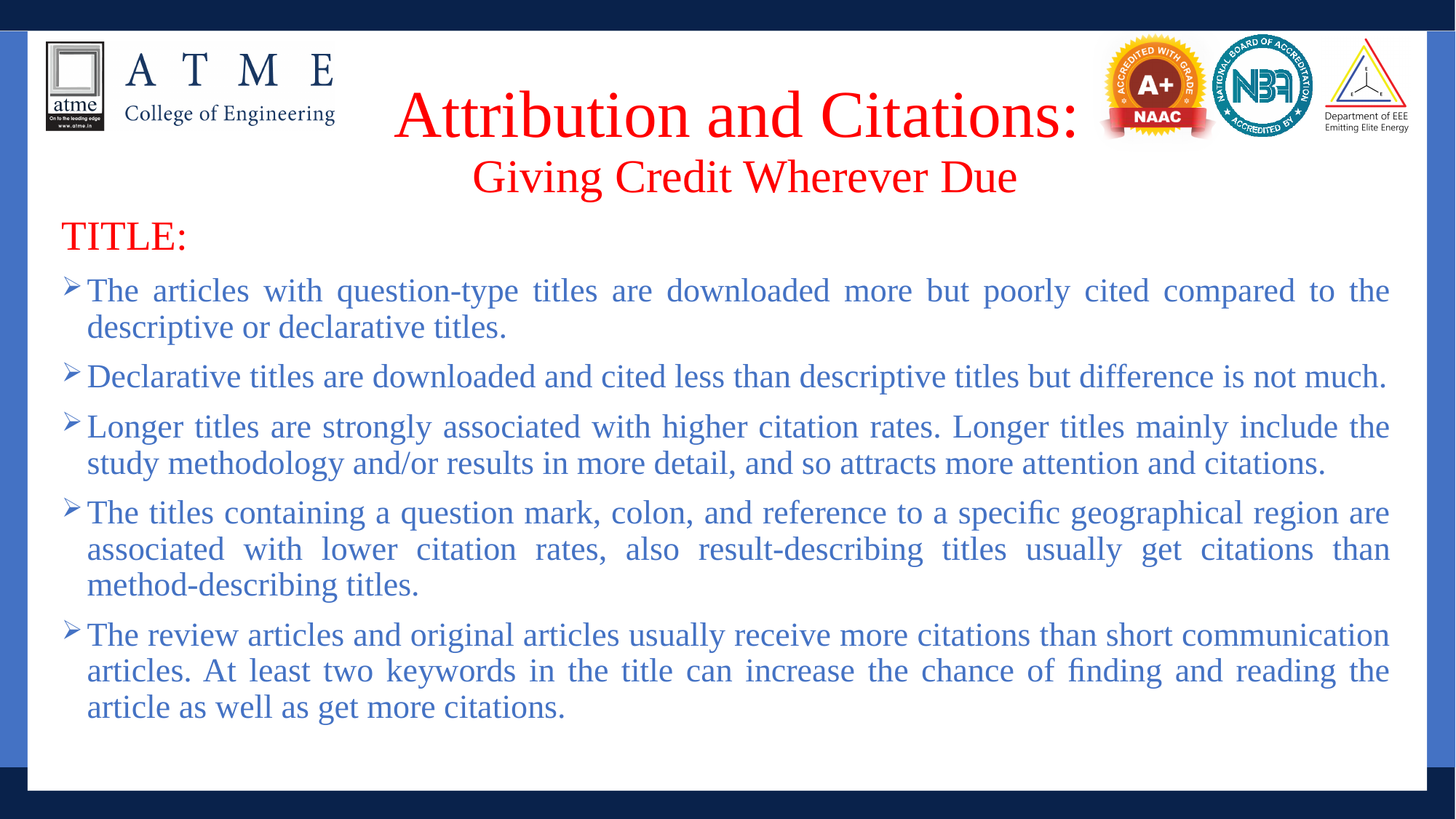

# Attribution and Citations: Giving Credit Wherever Due
TITLE:
The articles with question-type titles are downloaded more but poorly cited compared to the descriptive or declarative titles.
Declarative titles are downloaded and cited less than descriptive titles but difference is not much.
Longer titles are strongly associated with higher citation rates. Longer titles mainly include the study methodology and/or results in more detail, and so attracts more attention and citations.
The titles containing a question mark, colon, and reference to a speciﬁc geographical region are associated with lower citation rates, also result-describing titles usually get citations than method-describing titles.
The review articles and original articles usually receive more citations than short communication articles. At least two keywords in the title can increase the chance of ﬁnding and reading the article as well as get more citations.